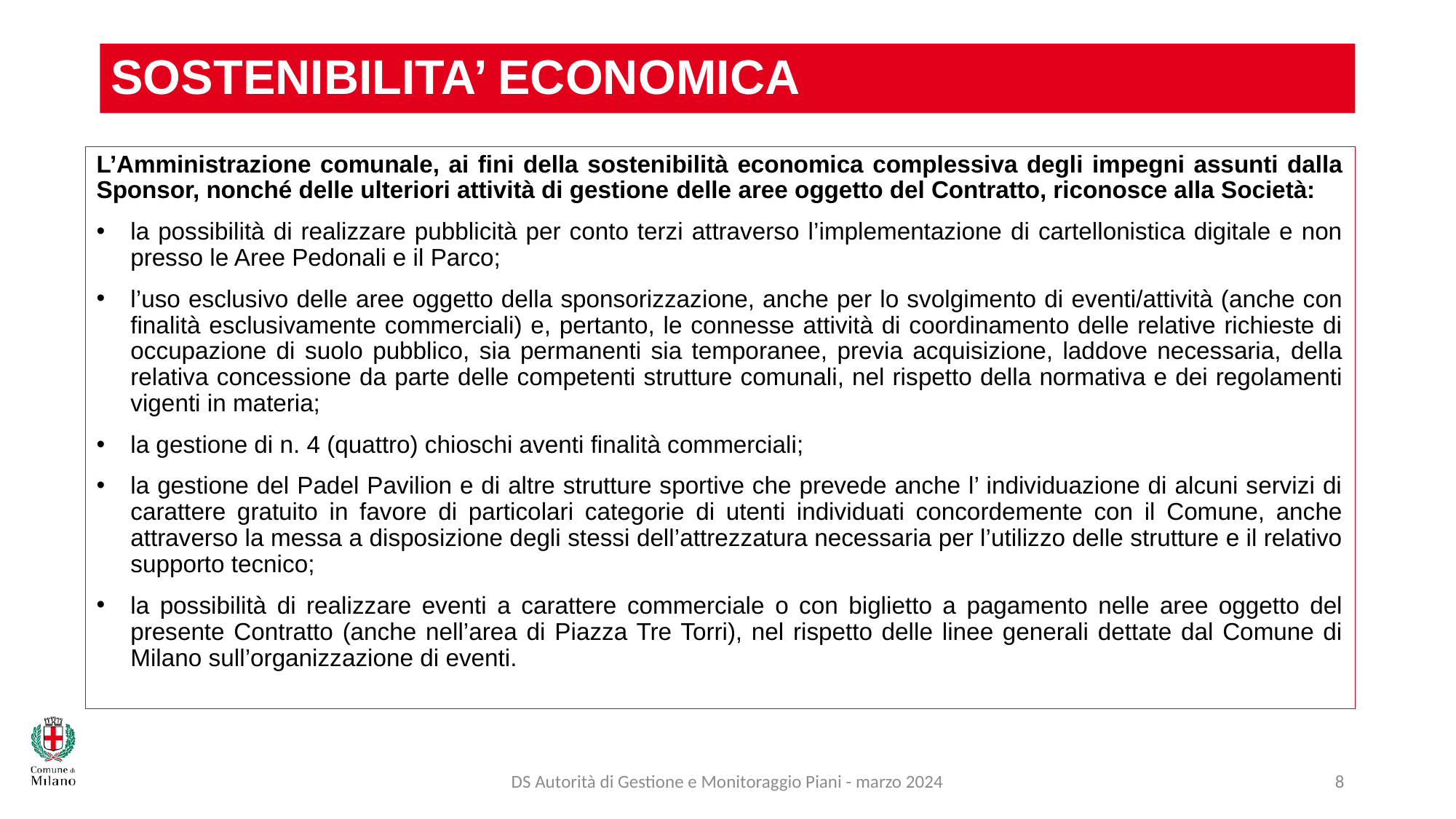

# SOSTENIBILITA’ ECONOMICA
L’Amministrazione comunale, ai fini della sostenibilità economica complessiva degli impegni assunti dalla Sponsor, nonché delle ulteriori attività di gestione delle aree oggetto del Contratto, riconosce alla Società:
la possibilità di realizzare pubblicità per conto terzi attraverso l’implementazione di cartellonistica digitale e non presso le Aree Pedonali e il Parco;
l’uso esclusivo delle aree oggetto della sponsorizzazione, anche per lo svolgimento di eventi/attività (anche con finalità esclusivamente commerciali) e, pertanto, le connesse attività di coordinamento delle relative richieste di occupazione di suolo pubblico, sia permanenti sia temporanee, previa acquisizione, laddove necessaria, della relativa concessione da parte delle competenti strutture comunali, nel rispetto della normativa e dei regolamenti vigenti in materia;
la gestione di n. 4 (quattro) chioschi aventi finalità commerciali;
la gestione del Padel Pavilion e di altre strutture sportive che prevede anche l’ individuazione di alcuni servizi di carattere gratuito in favore di particolari categorie di utenti individuati concordemente con il Comune, anche attraverso la messa a disposizione degli stessi dell’attrezzatura necessaria per l’utilizzo delle strutture e il relativo supporto tecnico;
la possibilità di realizzare eventi a carattere commerciale o con biglietto a pagamento nelle aree oggetto del presente Contratto (anche nell’area di Piazza Tre Torri), nel rispetto delle linee generali dettate dal Comune di Milano sull’organizzazione di eventi.

DS Autorità di Gestione e Monitoraggio Piani - marzo 2024
8